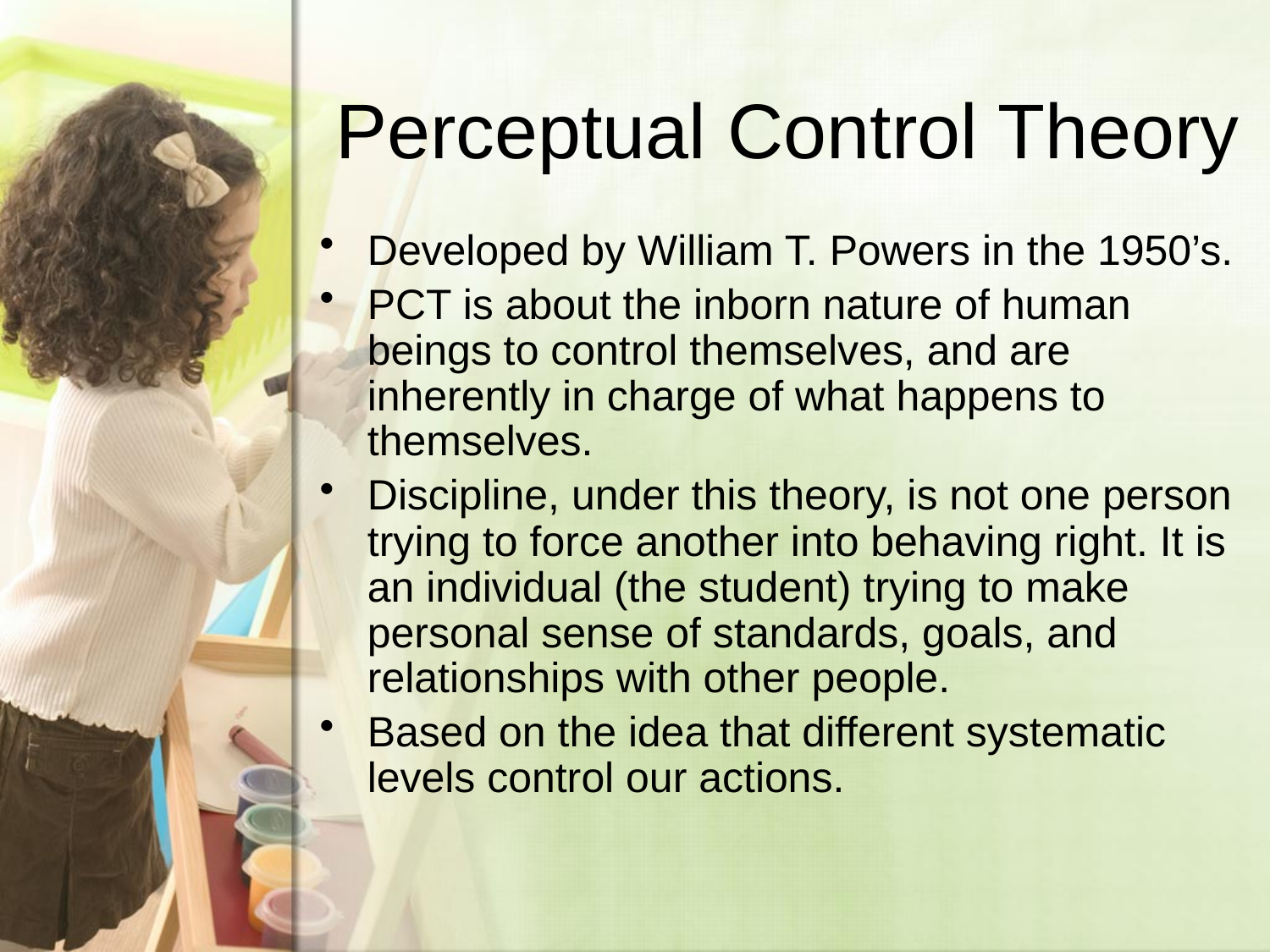

# Perceptual Control Theory
Developed by William T. Powers in the 1950’s.
PCT is about the inborn nature of human beings to control themselves, and are inherently in charge of what happens to themselves.
Discipline, under this theory, is not one person trying to force another into behaving right. It is an individual (the student) trying to make personal sense of standards, goals, and relationships with other people.
Based on the idea that different systematic levels control our actions.